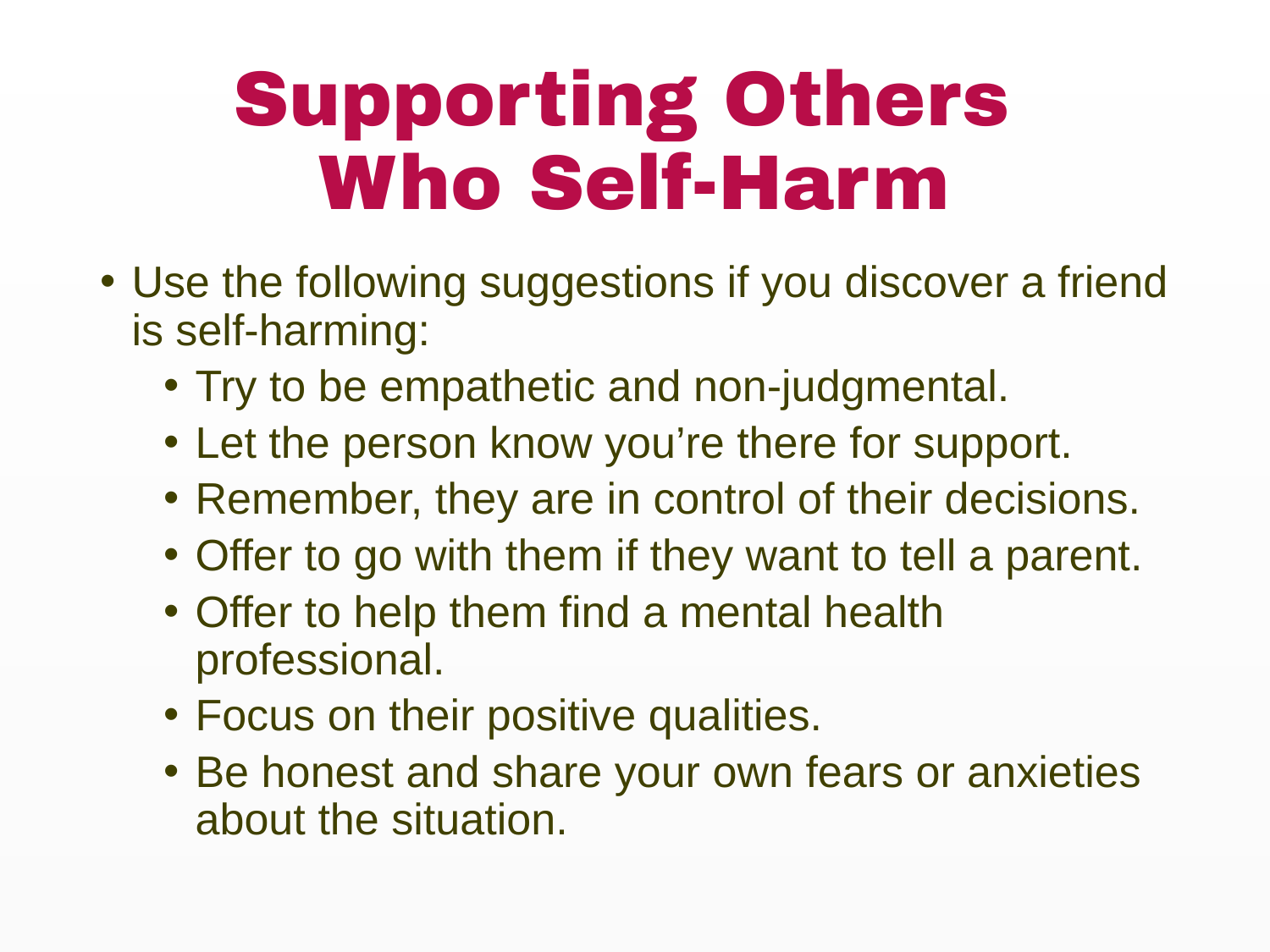

# Supporting Others Who Self-Harm
Use the following suggestions if you discover a friend is self-harming:
Try to be empathetic and non-judgmental.
Let the person know you’re there for support.
Remember, they are in control of their decisions.
Offer to go with them if they want to tell a parent.
Offer to help them find a mental health professional.
Focus on their positive qualities.
Be honest and share your own fears or anxieties about the situation.